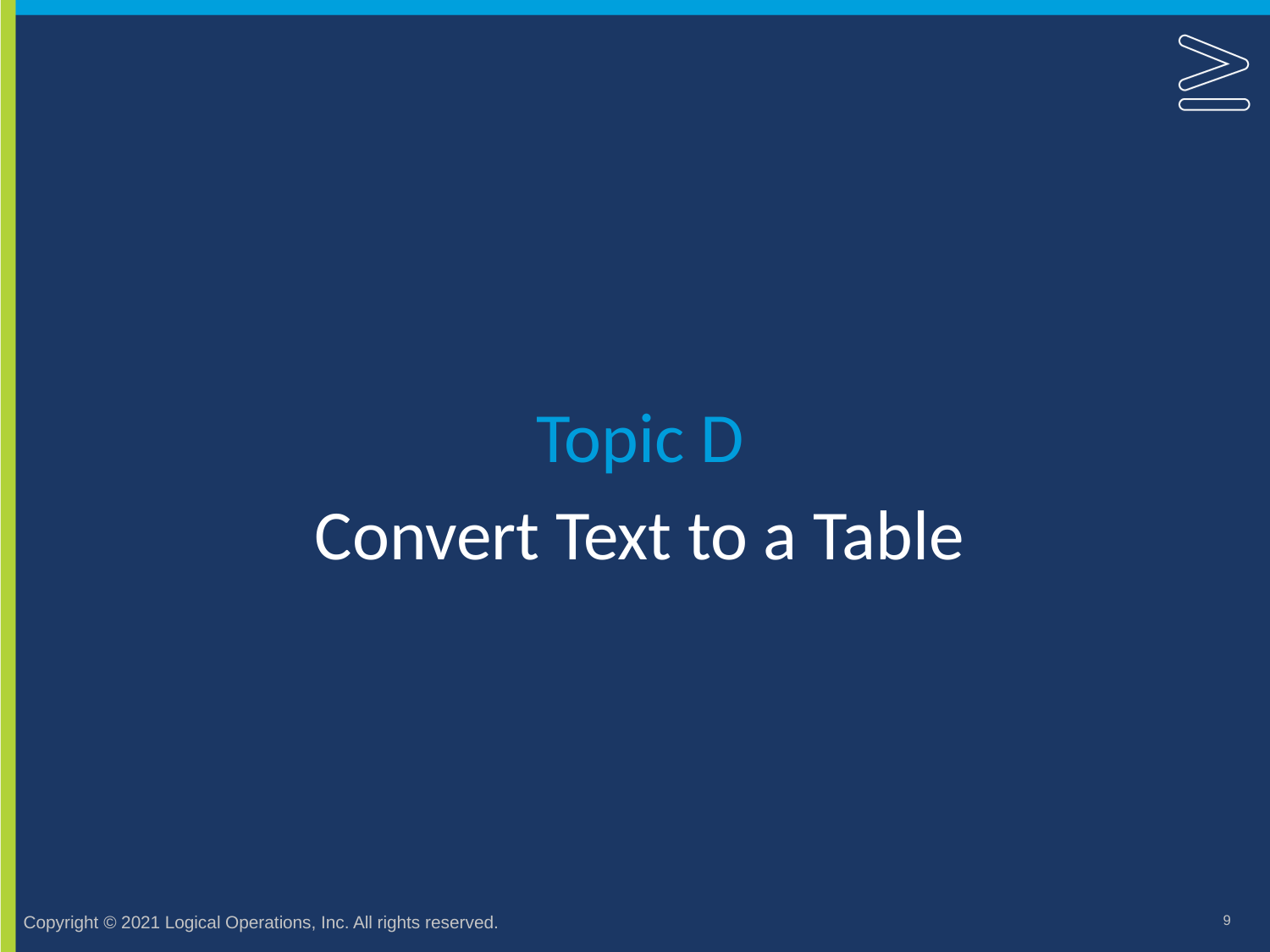

Topic D
# Convert Text to a Table
9